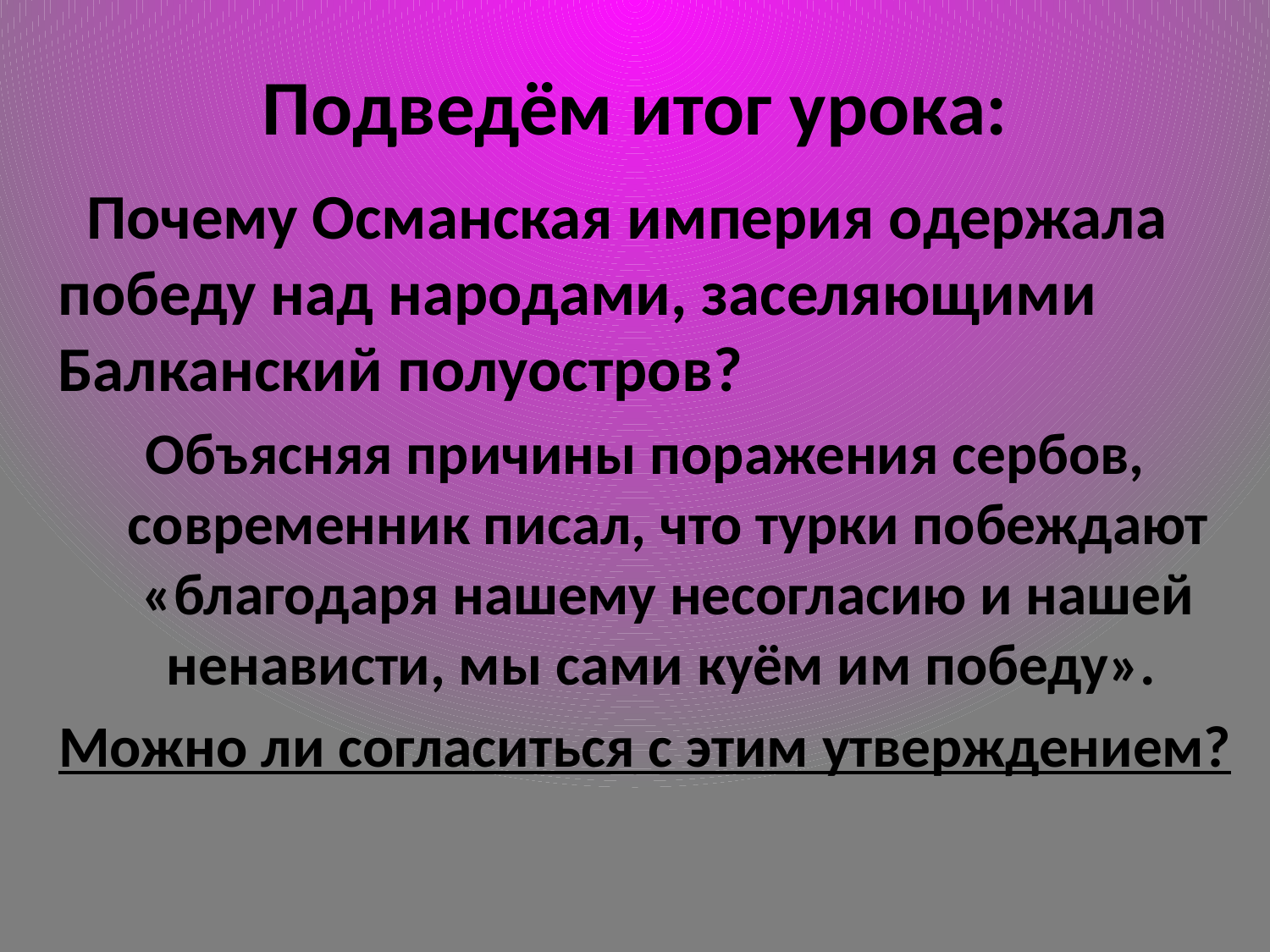

# Подведём итог урока:
  Почему Османская империя одержала победу над народами, заселяющими Балканский полуостров?
Объясняя причины поражения сербов, современник писал, что турки побеждают «благодаря нашему несогласию и нашей ненависти, мы сами куём им победу».
Можно ли согласиться с этим утверждением?